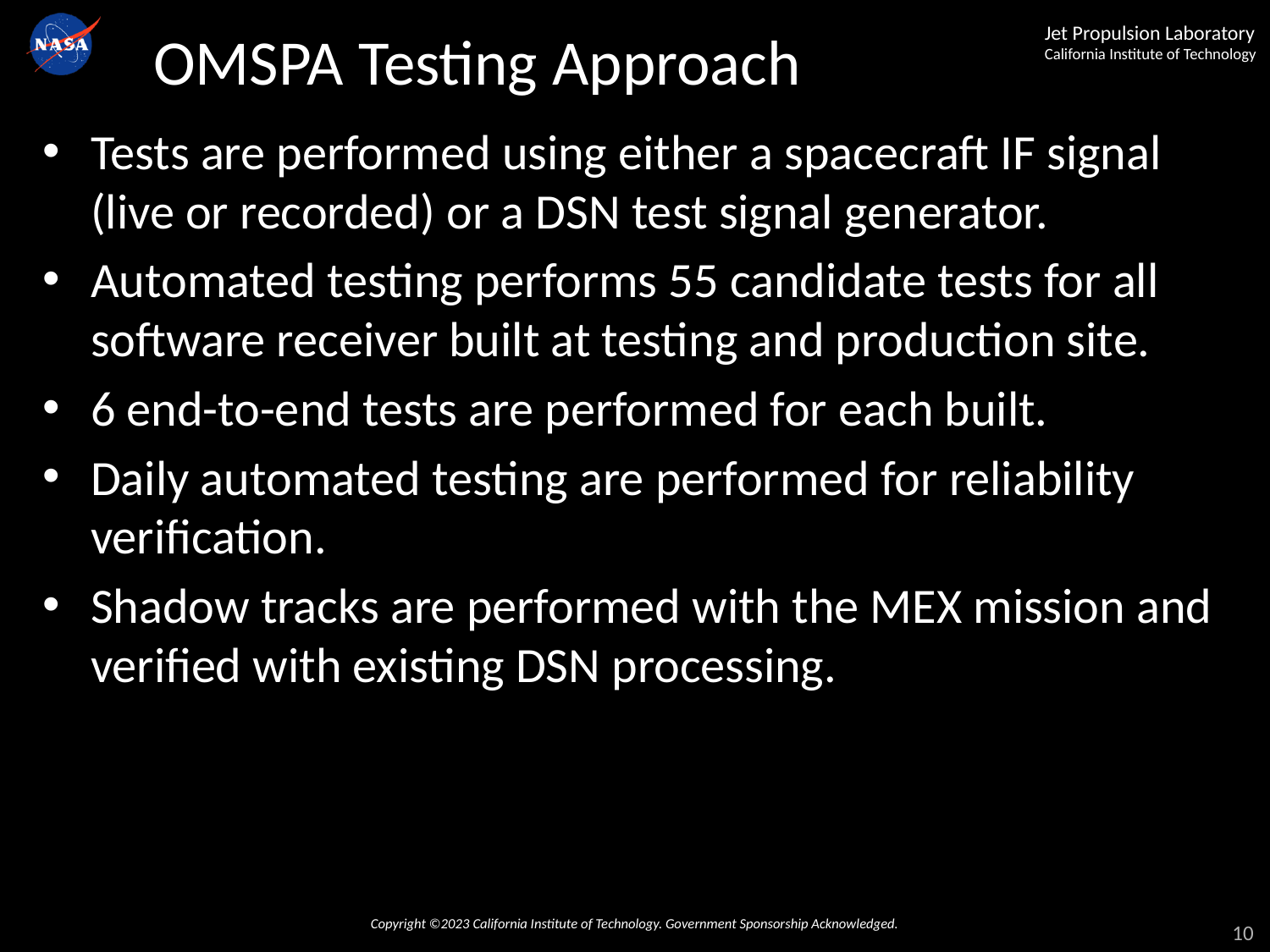

# OMSPA Testing Approach
Tests are performed using either a spacecraft IF signal (live or recorded) or a DSN test signal generator.
Automated testing performs 55 candidate tests for all software receiver built at testing and production site.
6 end-to-end tests are performed for each built.
Daily automated testing are performed for reliability verification.
Shadow tracks are performed with the MEX mission and verified with existing DSN processing.

10